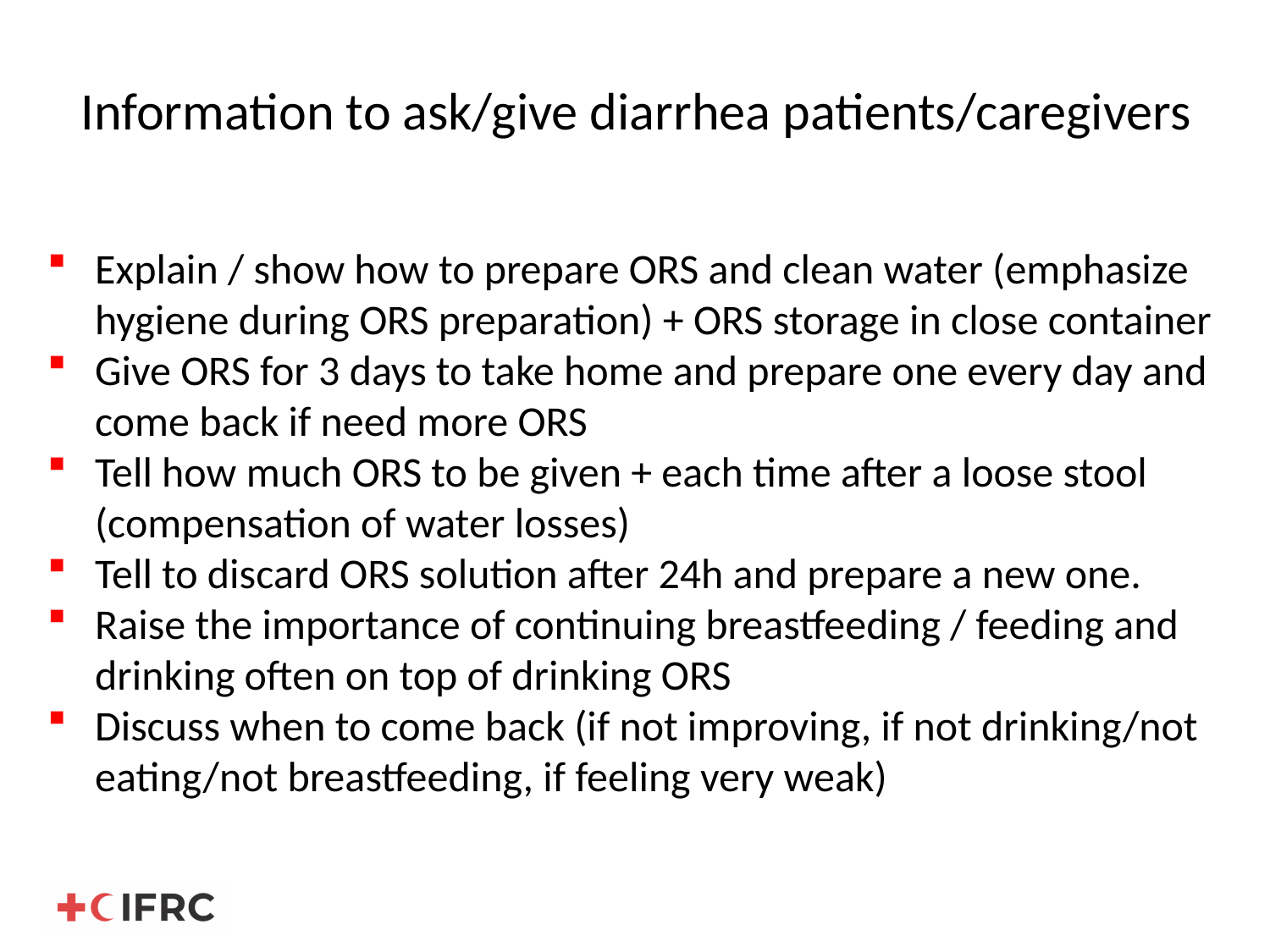

# Information to ask/give diarrhea patients/caregivers
Explain / show how to prepare ORS and clean water (emphasize hygiene during ORS preparation) + ORS storage in close container
Give ORS for 3 days to take home and prepare one every day and come back if need more ORS
Tell how much ORS to be given + each time after a loose stool (compensation of water losses)
Tell to discard ORS solution after 24h and prepare a new one.
Raise the importance of continuing breastfeeding / feeding and drinking often on top of drinking ORS
Discuss when to come back (if not improving, if not drinking/not eating/not breastfeeding, if feeling very weak)